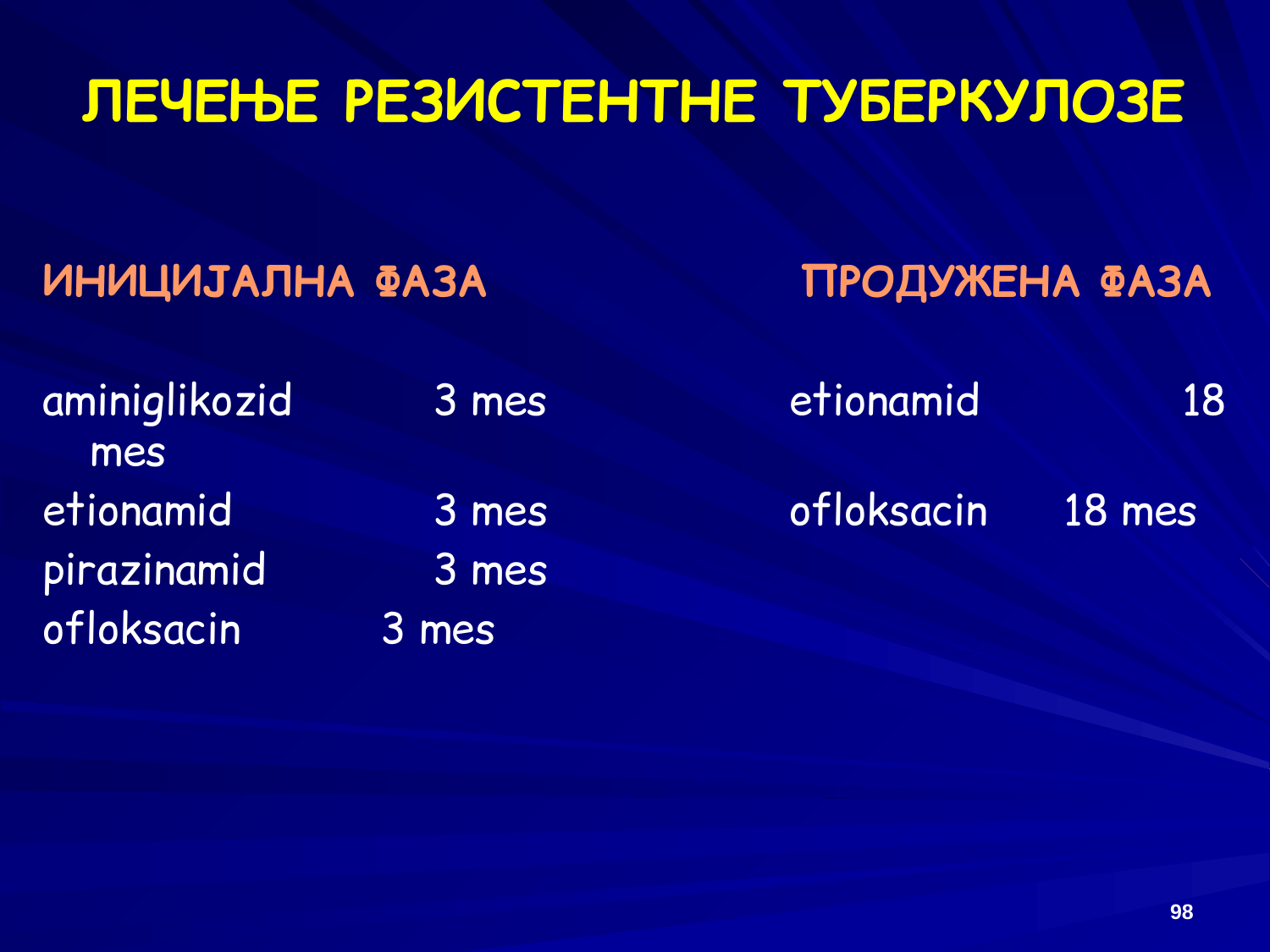

# ЛЕЧЕЊЕ РЕЗИСТЕНТНЕ ТУБЕРКУЛОЗЕ
ИНИЦИЈАЛНА ФАЗА	           ПРОДУЖЕНА ФАЗА

aminiglikozid	       3 mes                   etionamid	      18 mes
etionamid	       3 mes                   ofloksacin      18 mes
pirazinamid	       3 mes
ofloksacin           3 mes
98